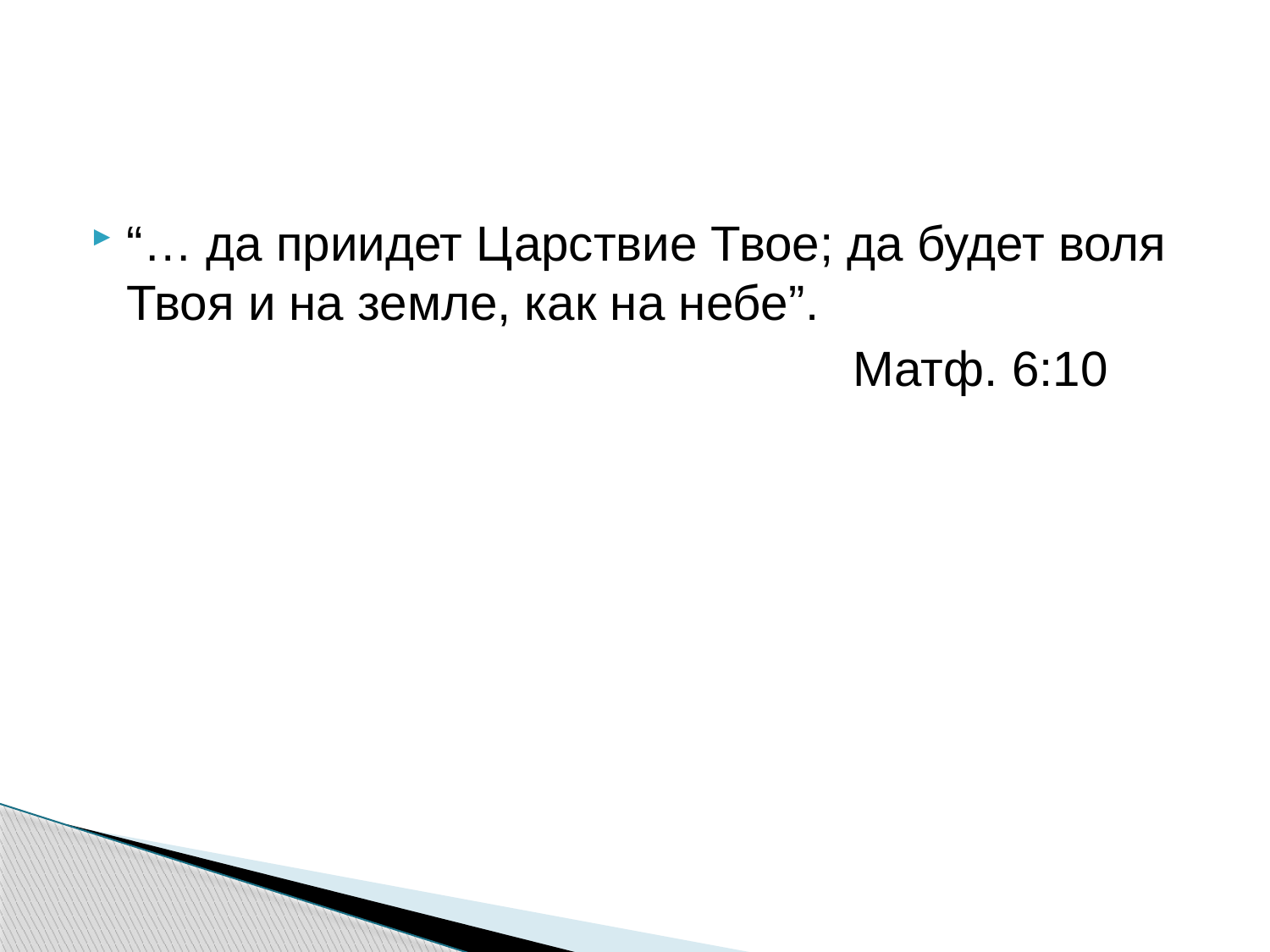

#
“… да приидет Царствие Твое; да будет воля Твоя и на земле, как на небе”.
						Матф. 6:10